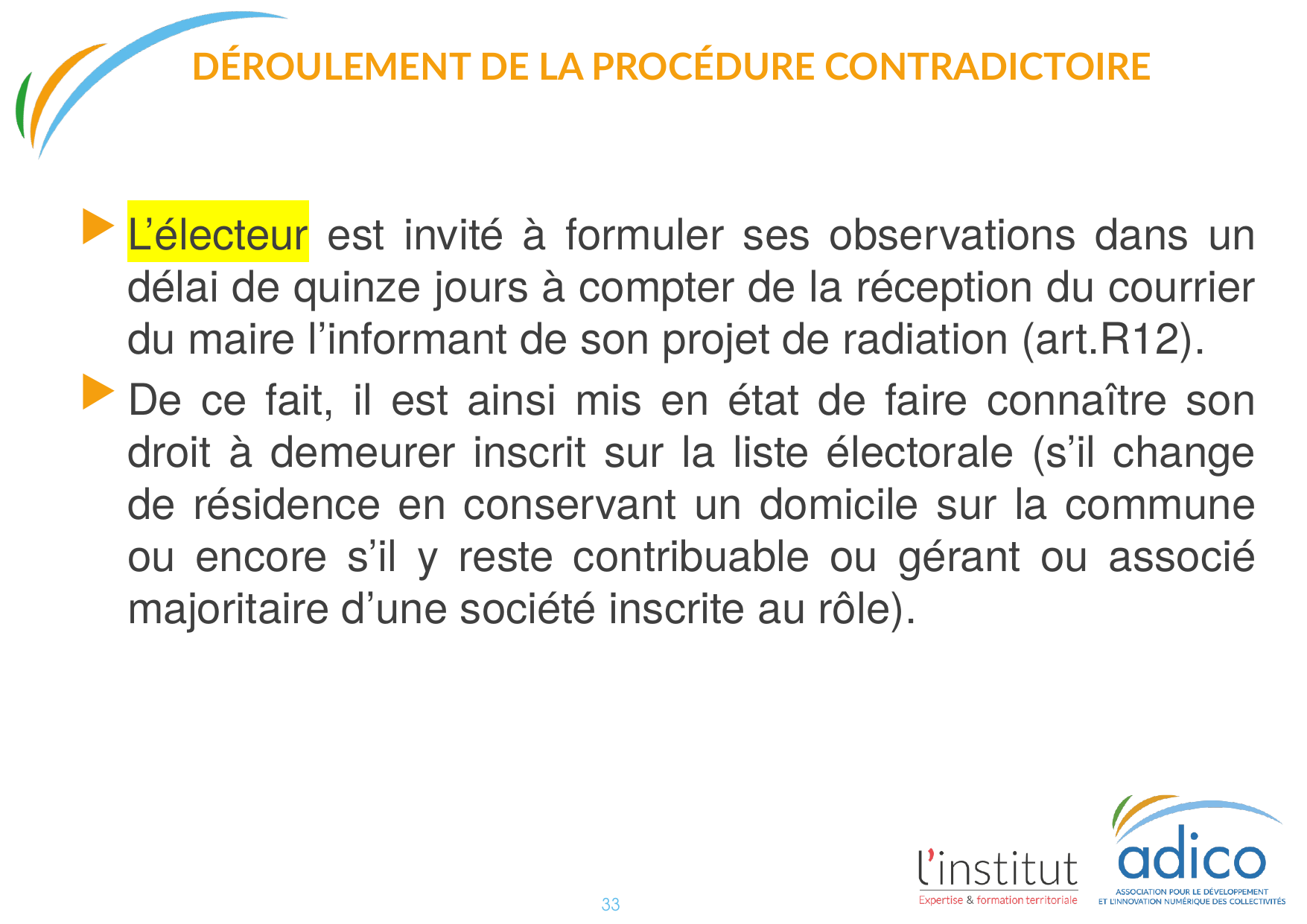

# DÉROULEMENT DE LA PROCÉDURE CONTRADICTOIRE

L’électeur est invité à formuler ses observations dans un délai de quinze jours à compter de la réception du courrier du maire l’informant de son projet de radiation (art.R12).
De ce fait, il est ainsi mis en état de faire connaître son droit à demeurer inscrit sur la liste électorale (s’il change de résidence en conservant un domicile sur la commune ou encore s’il y reste contribuable ou gérant ou associé majoritaire d’une société inscrite au rôle).